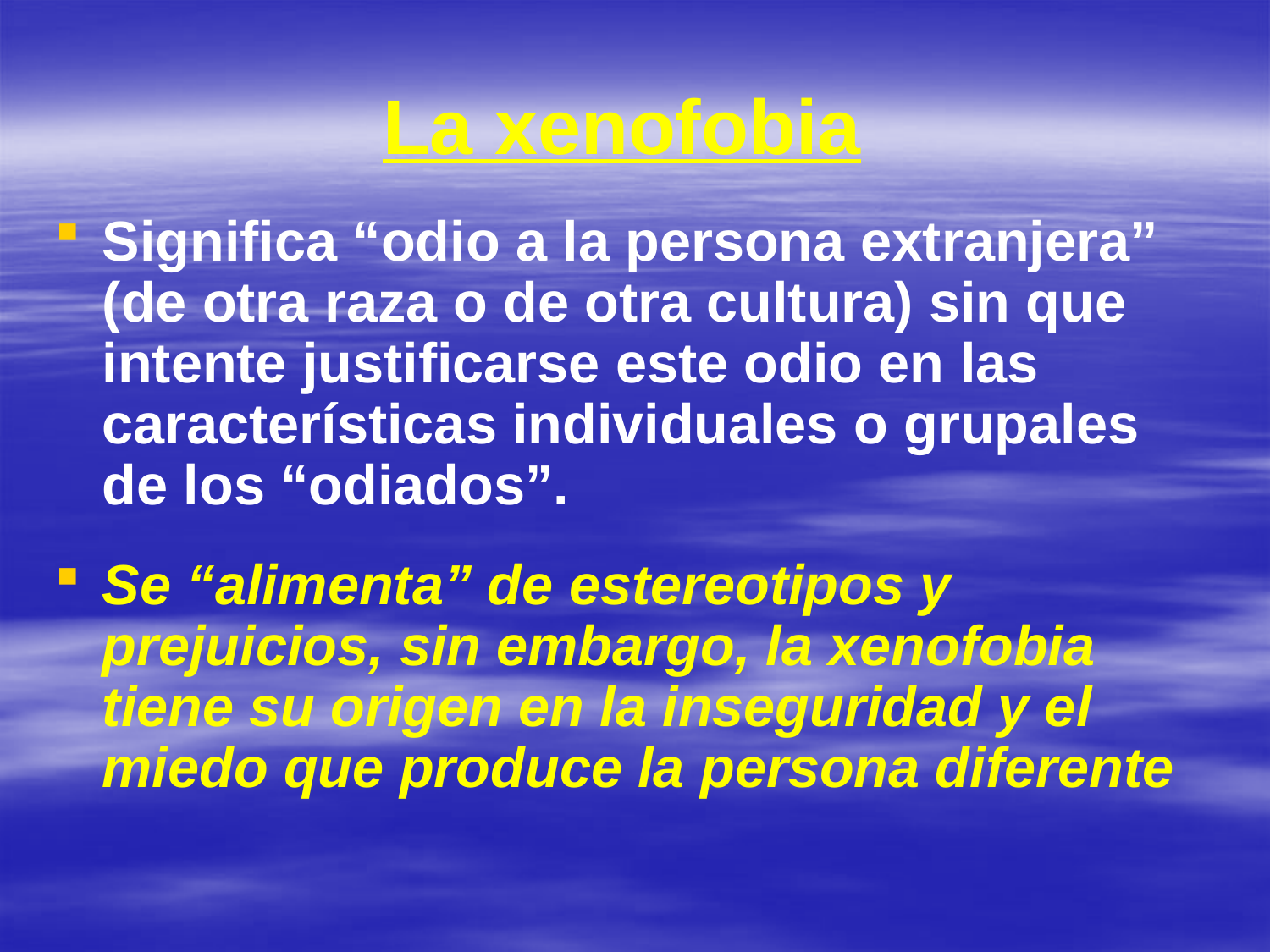

# La xenofobia
Significa “odio a la persona extranjera” (de otra raza o de otra cultura) sin que intente justificarse este odio en las características individuales o grupales de los “odiados”.
Se “alimenta” de estereotipos y prejuicios, sin embargo, la xenofobia tiene su origen en la inseguridad y el miedo que produce la persona diferente